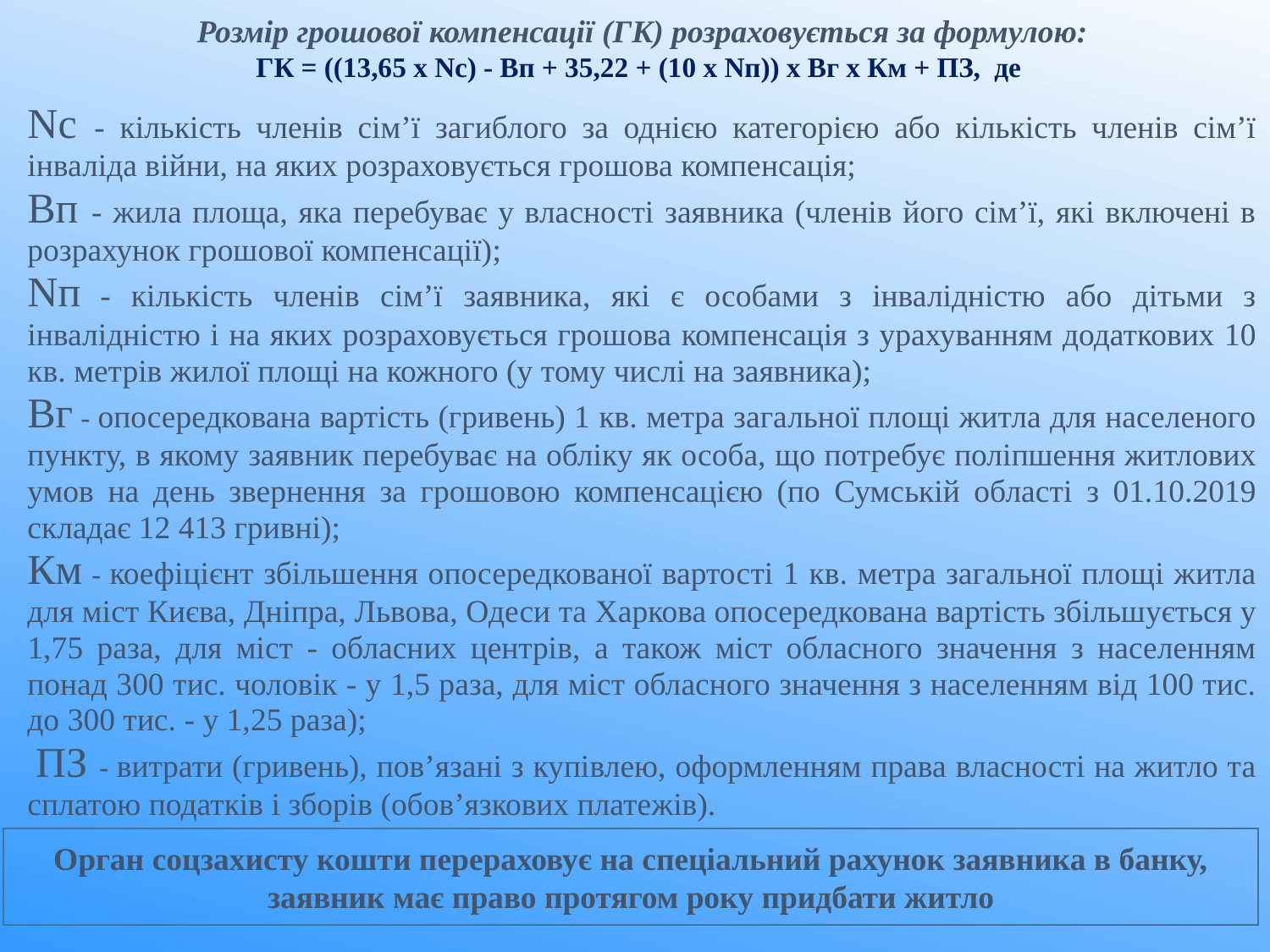

Розмір грошової компенсації (ГK) розраховується за формулою:
ГК = ((13,65 х Nс) - Вп + 35,22 + (10 х Nп)) х Bг х Км + ПЗ,  де

Nс - кількість членів сім’ї загиблого за однією категорією або кількість членів сім’ї інваліда війни, на яких розраховується грошова компенсація;
Вп - жила площа, яка перебуває у власності заявника (членів його сім’ї, які включені в розрахунок грошової компенсації);
Nп - кількість членів сім’ї заявника, які є особами з інвалідністю або дітьми з інвалідністю і на яких розраховується грошова компенсація з урахуванням додаткових 10 кв. метрів жилої площі на кожного (у тому числі на заявника);
Вг - опосередкована вартість (гривень) 1 кв. метра загальної площі житла для населеного пункту, в якому заявник перебуває на обліку як особа, що потребує поліпшення житлових умов на день звернення за грошовою компенсацією (по Сумській області з 01.10.2019 складає 12 413 гривні);
Км - коефіцієнт збільшення опосередкованої вартості 1 кв. метра загальної площі житла для міст Києва, Дніпра, Львова, Одеси та Харкова опосередкована вартість збільшується у 1,75 раза, для міст - обласних центрів, а також міст обласного значення з населенням понад 300 тис. чоловік - у 1,5 раза, для міст обласного значення з населенням від 100 тис. до 300 тис. - у 1,25 раза);
 ПЗ - витрати (гривень), пов’язані з купівлею, оформленням права власності на житло та сплатою податків і зборів (обов’язкових платежів).
Орган соцзахисту кошти перераховує на спеціальний рахунок заявника в банку, заявник має право протягом року придбати житло